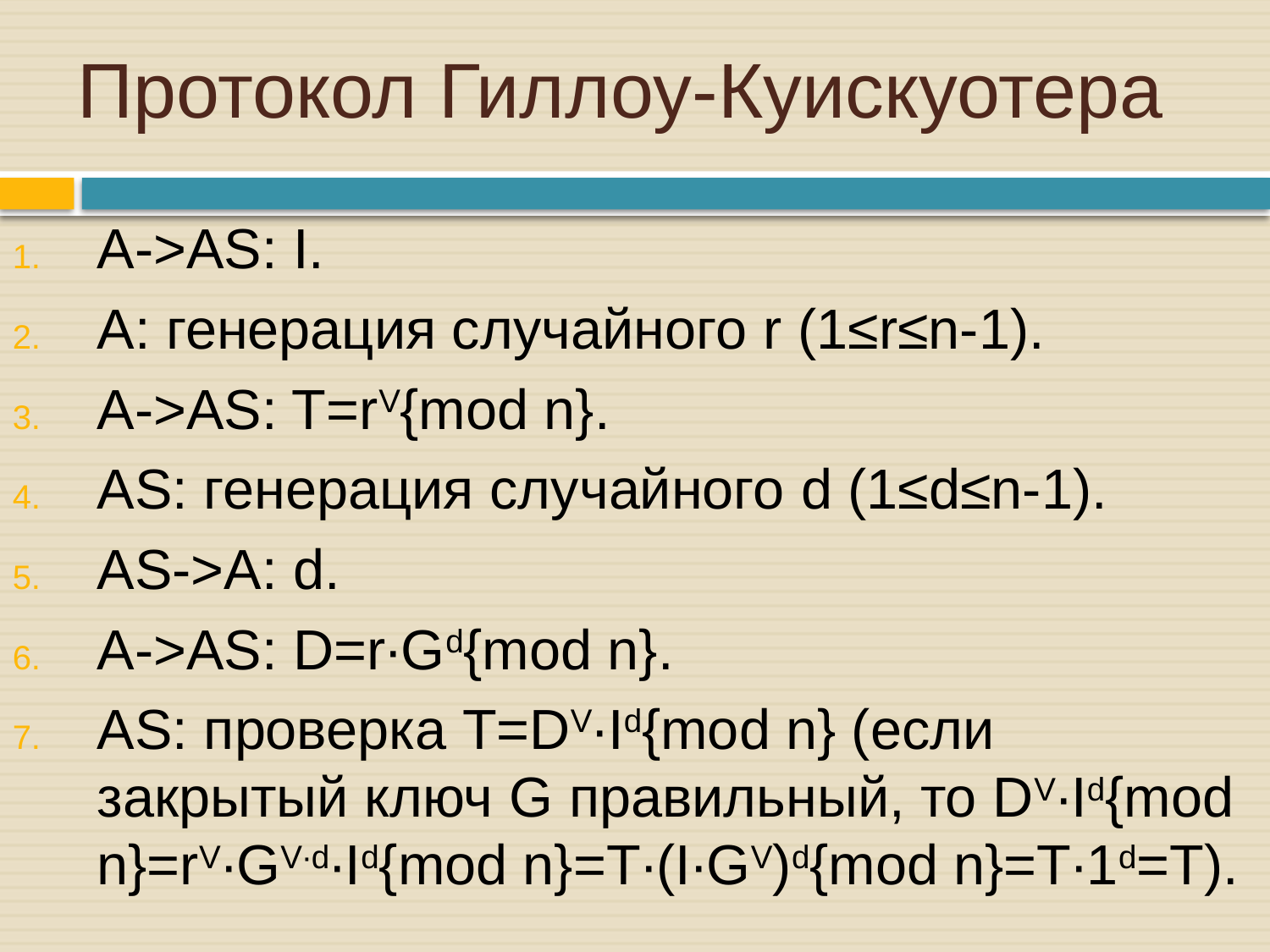

# Протокол Гиллоу-Куискуотера
A->AS: I.
A: генерация случайного r (1≤r≤n-1).
A->AS: T=rV{mod n}.
AS: генерация случайного d (1≤d≤n-1).
AS->A: d.
A->AS: D=r∙Gd{mod n}.
AS: проверка T=DV∙Id{mod n} (если закрытый ключ G правильный, то DV∙Id{mod n}=rV∙GV∙d∙Id{mod n}=T∙(I∙GV)d{mod n}=T∙1d=T).